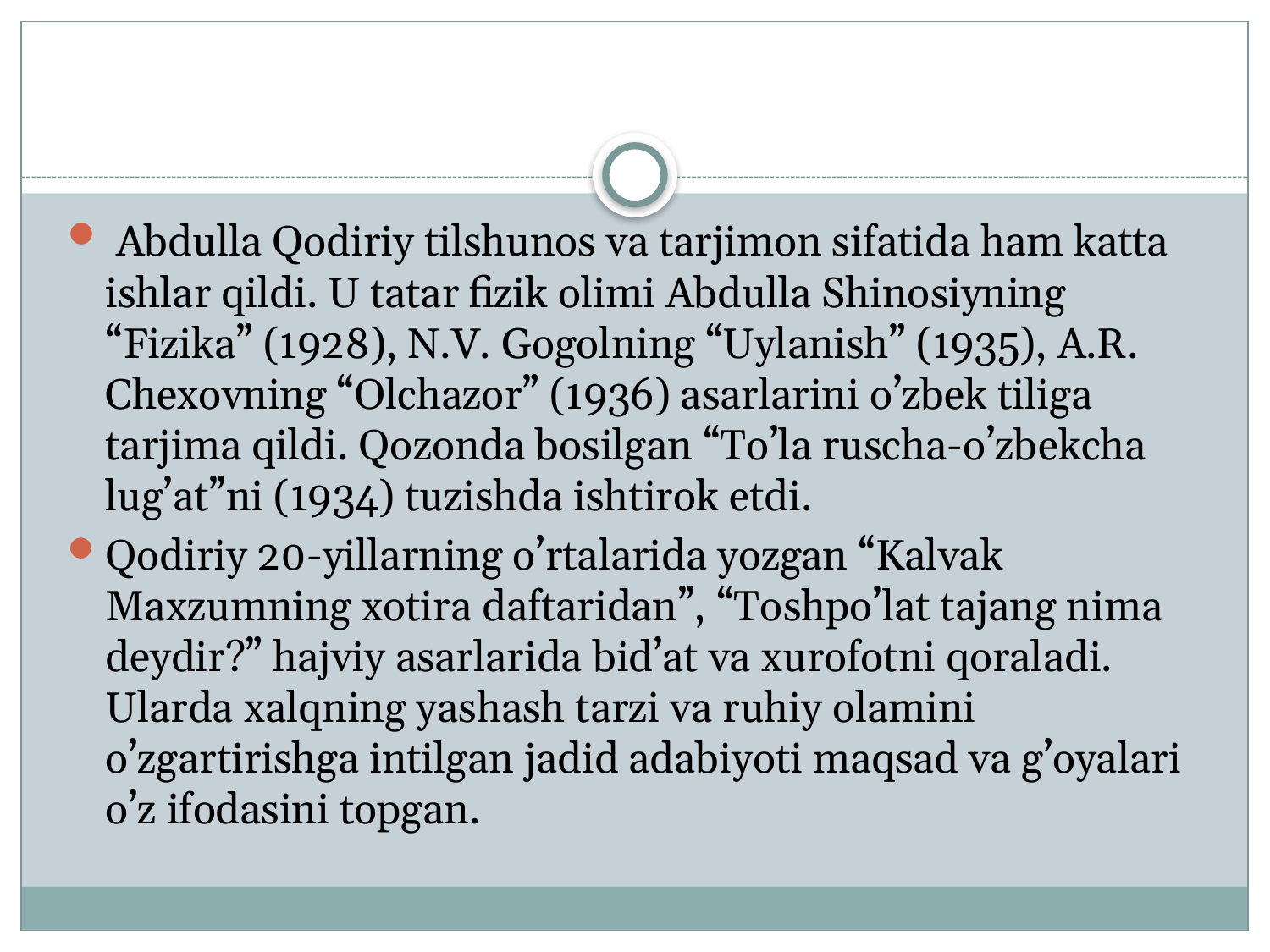

Abdulla Qodiriy tilshunos va tarjimon sifatida ham katta ishlar qildi. U tatar fizik olimi Abdulla Shinosiyning “Fizika” (1928), N.V. Gogolning “Uylanish” (1935), A.R. Chexovning “Olchazor” (1936) asarlarini o’zbek tiliga tarjima qildi. Qozonda bosilgan “To’la ruscha-o’zbekcha lug’at”ni (1934) tuzishda ishtirok etdi.
Qodiriy 20-yillarning o’rtalarida yozgan “Kalvak Maxzumning xotira daftaridan”, “Toshpo’lat tajang nima deydir?” hajviy asarlarida bid’at va xurofotni qoraladi. Ularda xalqning yashash tarzi va ruhiy olamini o’zgartirishga intilgan jadid adabiyoti maqsad va g’oyalari o’z ifodasini topgan.